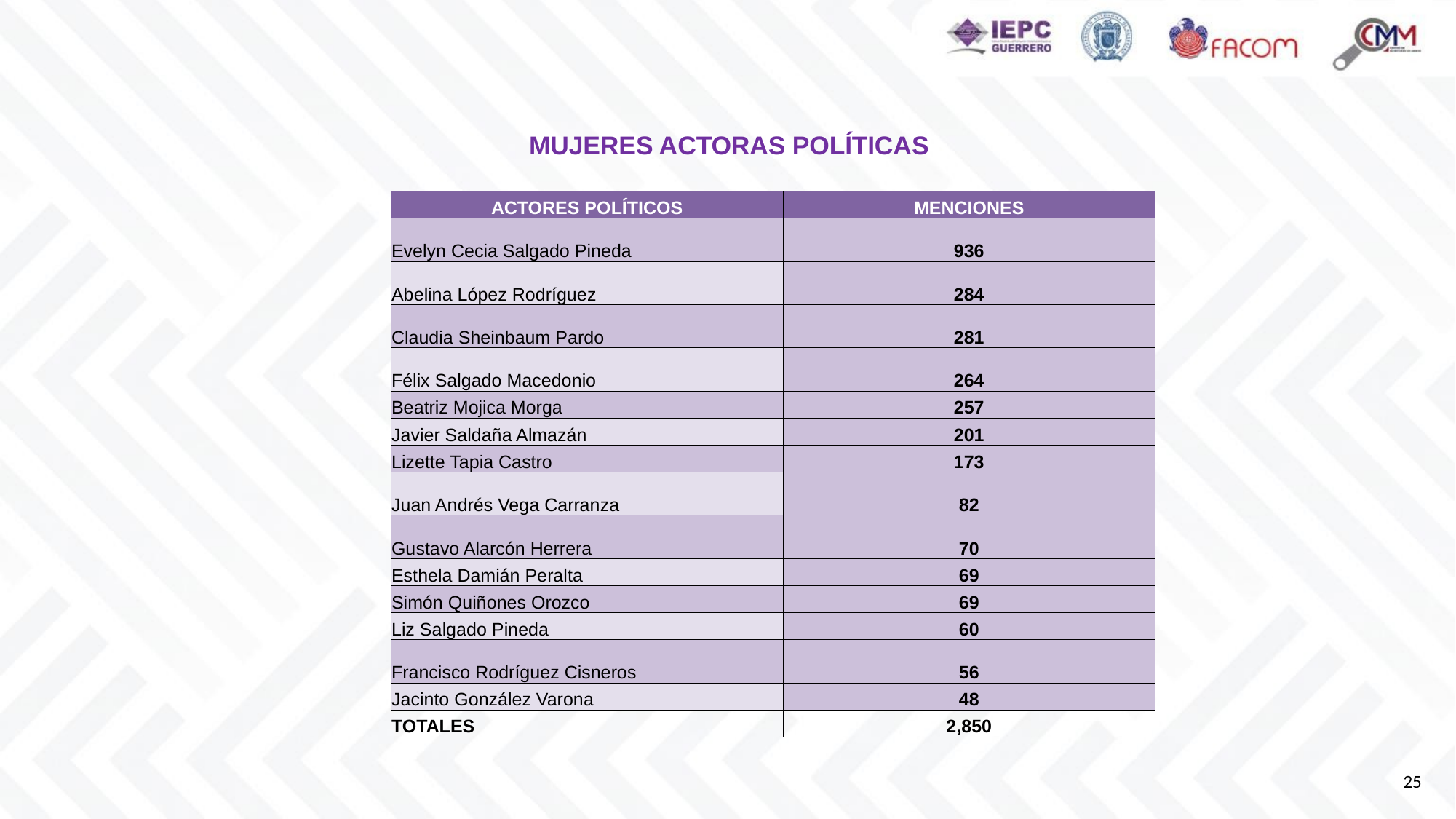

MUJERES ACTORAS POLÍTICAS
| ACTORES POLÍTICOS | MENCIONES |
| --- | --- |
| Evelyn Cecia Salgado Pineda | 936 |
| Abelina López Rodríguez | 284 |
| Claudia Sheinbaum Pardo | 281 |
| Félix Salgado Macedonio | 264 |
| Beatriz Mojica Morga | 257 |
| Javier Saldaña Almazán | 201 |
| Lizette Tapia Castro | 173 |
| Juan Andrés Vega Carranza | 82 |
| Gustavo Alarcón Herrera | 70 |
| Esthela Damián Peralta | 69 |
| Simón Quiñones Orozco | 69 |
| Liz Salgado Pineda | 60 |
| Francisco Rodríguez Cisneros | 56 |
| Jacinto González Varona | 48 |
| TOTALES | 2,850 |
25